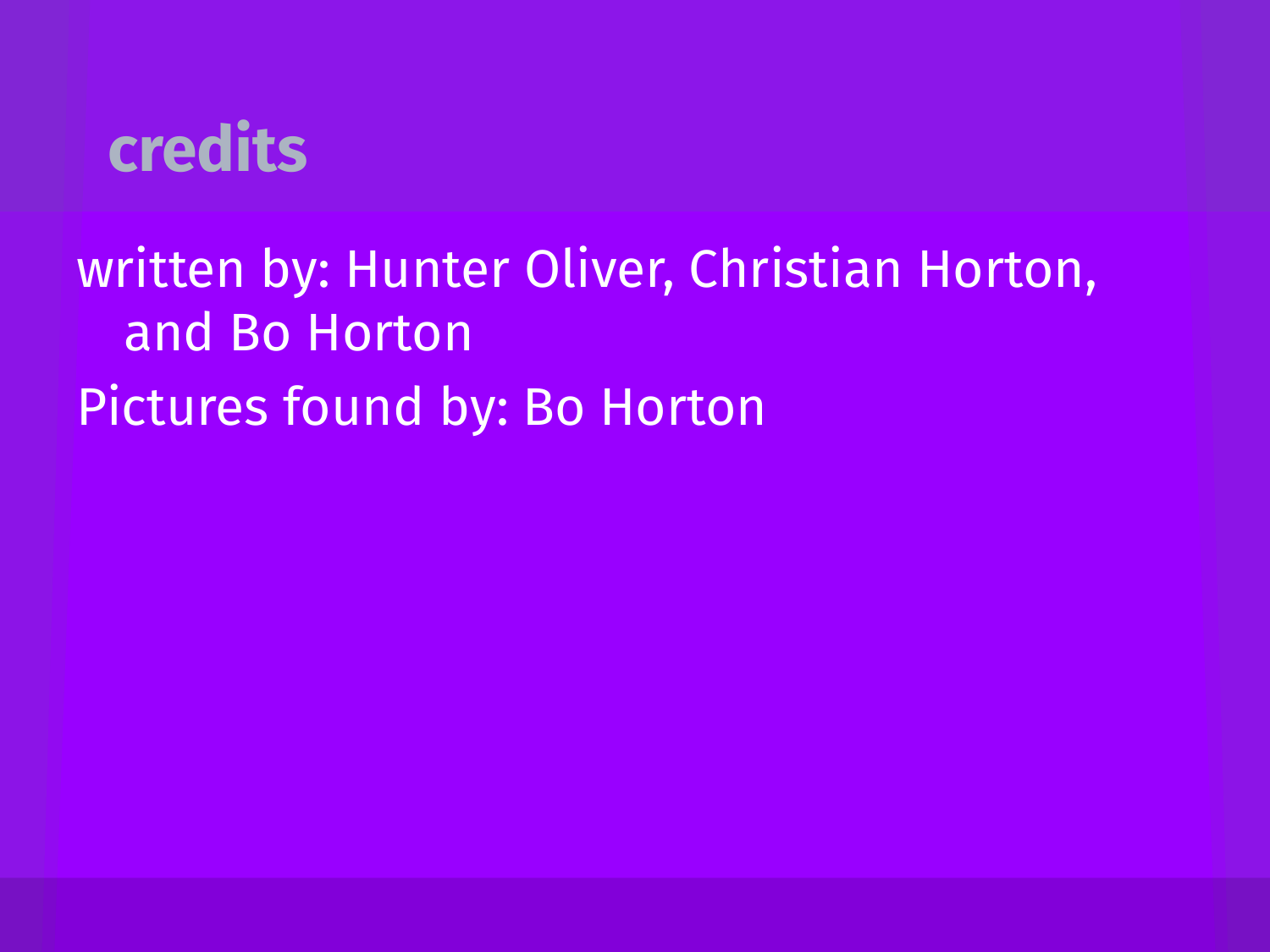

# credits
written by: Hunter Oliver, Christian Horton, and Bo Horton
Pictures found by: Bo Horton